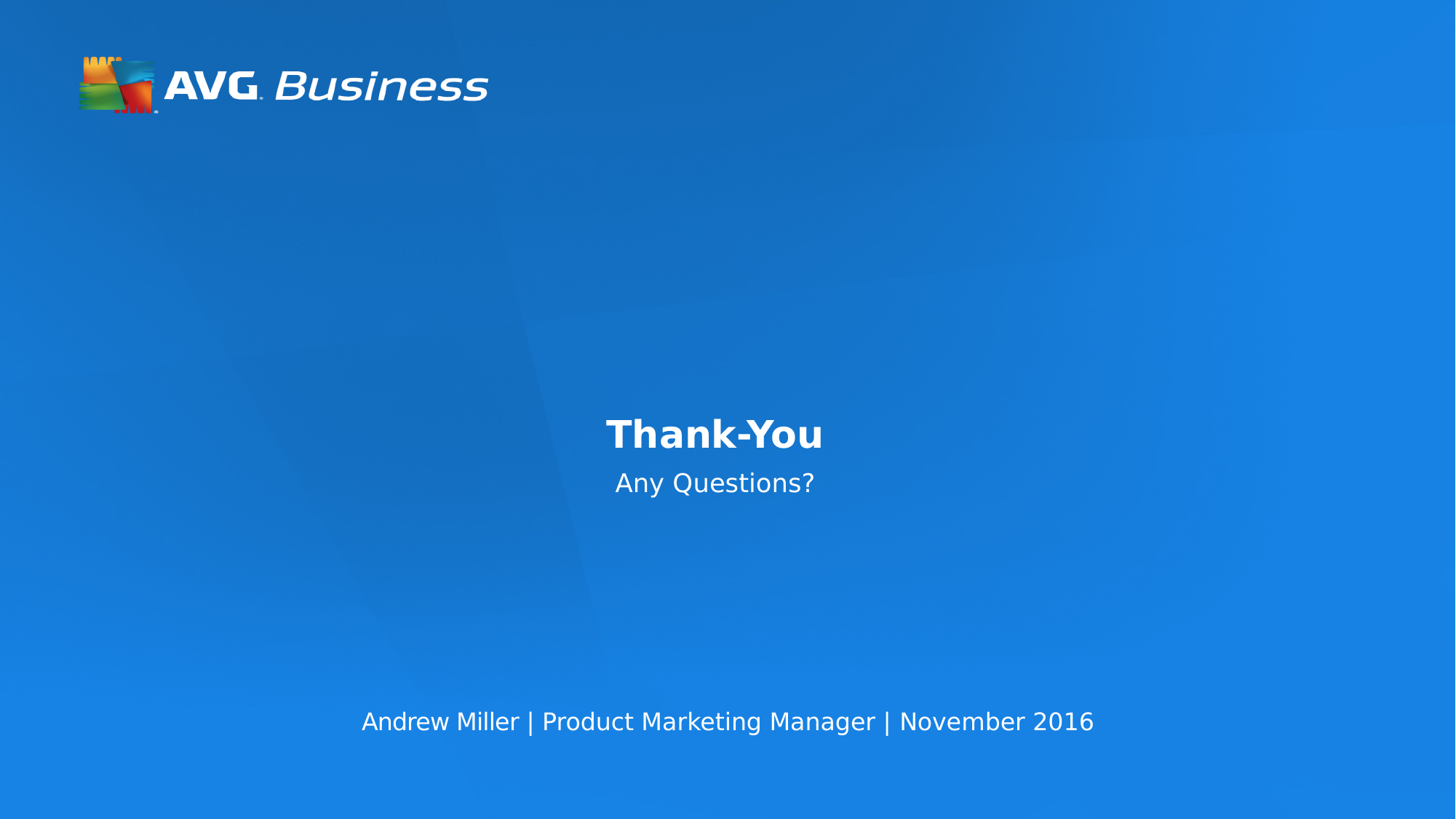

# Thank-You
Any Questions?
Andrew Miller | Product Marketing Manager | November 2016